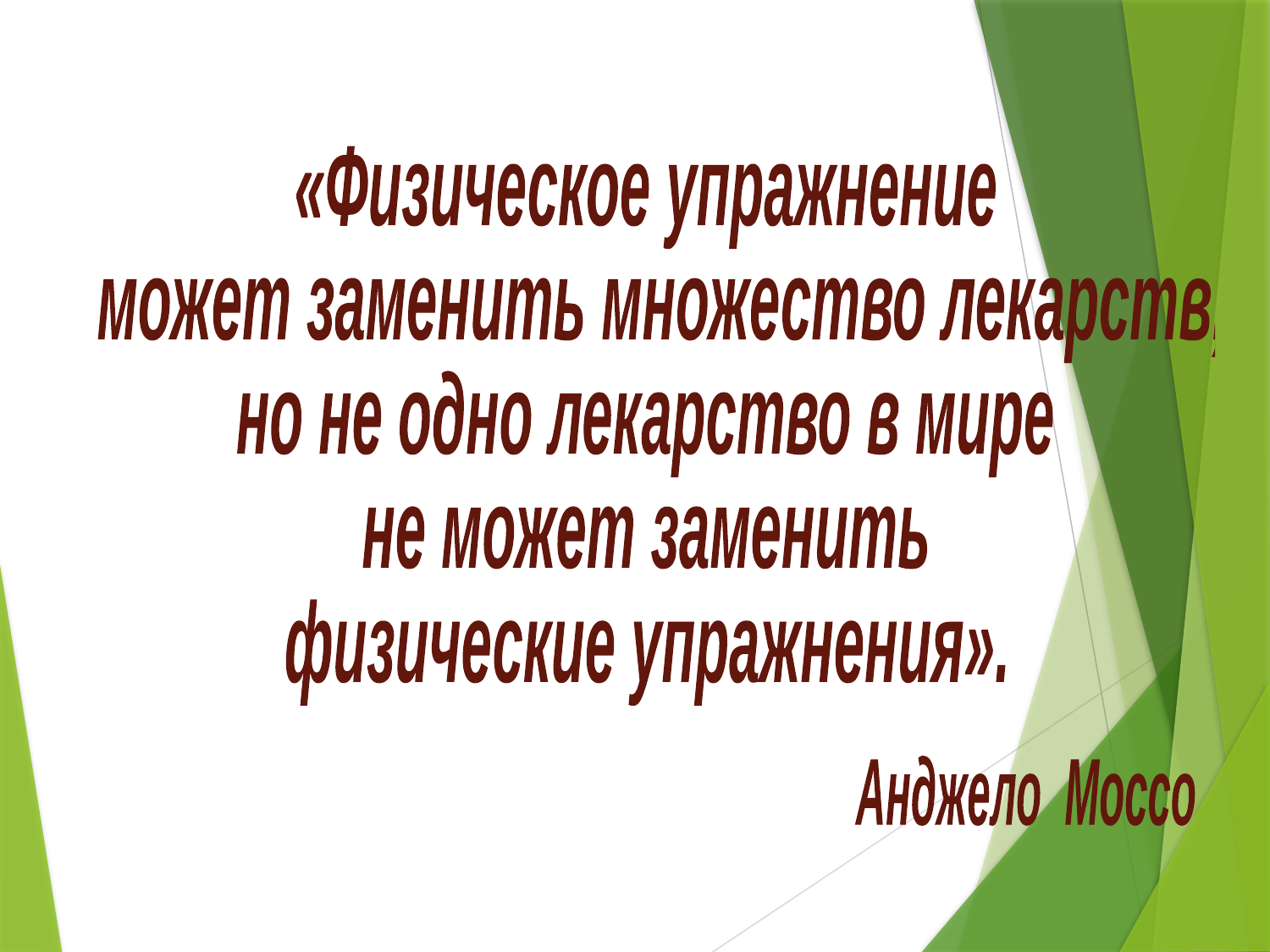

«Физическое упражнение
 может заменить множество лекарств,
но не одно лекарство в мире
не может заменить
физические упражнения».
Анджело  Моссо